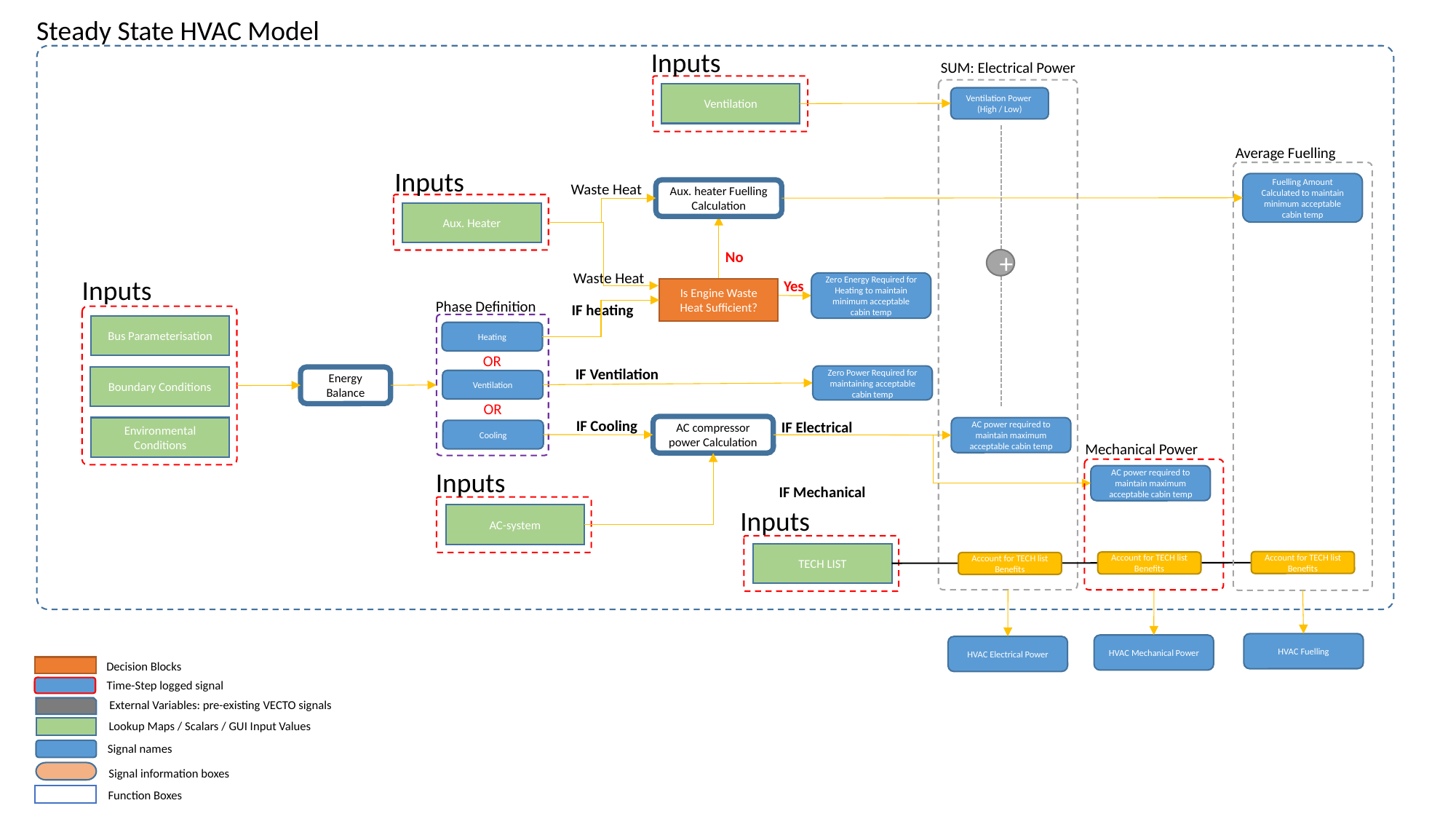

Steady State HVAC Model
Inputs

SUM: Electrical Power

Ventilation
Ventilation Power
(High / Low)
Average Fuelling
Inputs

Fuelling Amount Calculated to maintain minimum acceptable cabin temp
Waste Heat
Aux. heater Fuelling Calculation

Aux. Heater
No
+
Waste Heat
Inputs
Yes
Zero Energy Required for Heating to maintain minimum acceptable cabin temp
Is Engine Waste Heat Sufficient?
Phase Definition
IF heating

Bus Parameterisation
Heating
OR
IF Ventilation
Zero Power Required for maintaining acceptable cabin temp
Boundary Conditions
Energy Balance
Ventilation
OR
IF Cooling
IF Electrical
AC compressor power Calculation
Environmental Conditions
AC power required to maintain maximum acceptable cabin temp
Cooling
Mechanical Power

Inputs
AC power required to maintain maximum acceptable cabin temp
IF Mechanical

Inputs
AC-system

TECH LIST
Account for TECH list Benefits
Account for TECH list Benefits
Account for TECH list Benefits
HVAC Fuelling
HVAC Mechanical Power
HVAC Electrical Power
Decision Blocks

Time-Step logged signal

External Variables: pre-existing VECTO signals

Lookup Maps / Scalars / GUI Input Values

Signal names

Signal information boxes

Function Boxes